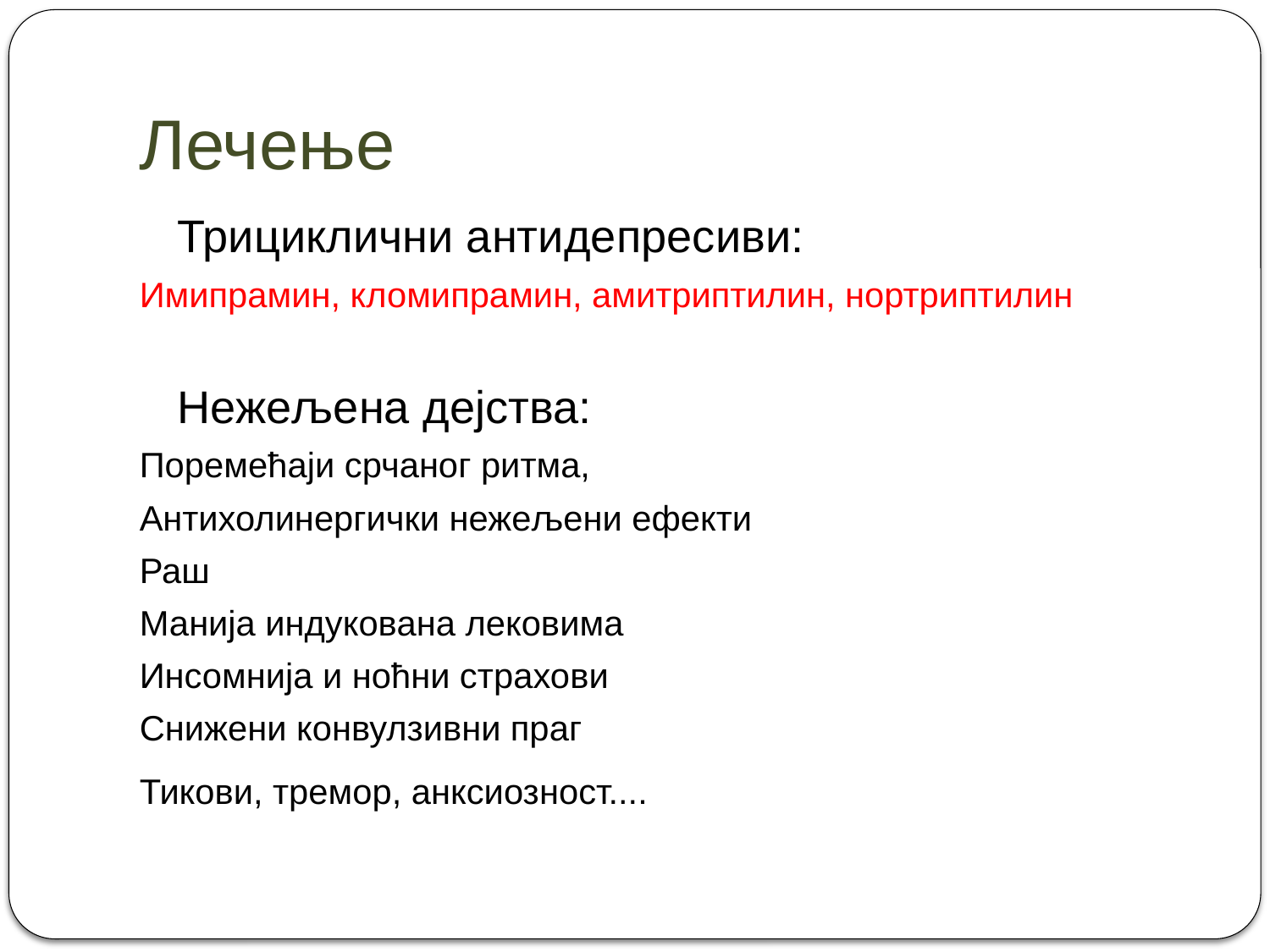

# Лечење
   Трициклични антидепресиви:
Имипрамин, кломипрамин, амитриптилин, нортриптилин

   Нежељена дејства:
Поремећаји срчаног ритма,
Антихолинергички нежељени ефекти
Раш
Манија индукована лековима
Инсомнија и ноћни страхови
Снижени конвулзивни праг
Тикови, тремор, анксиозност....